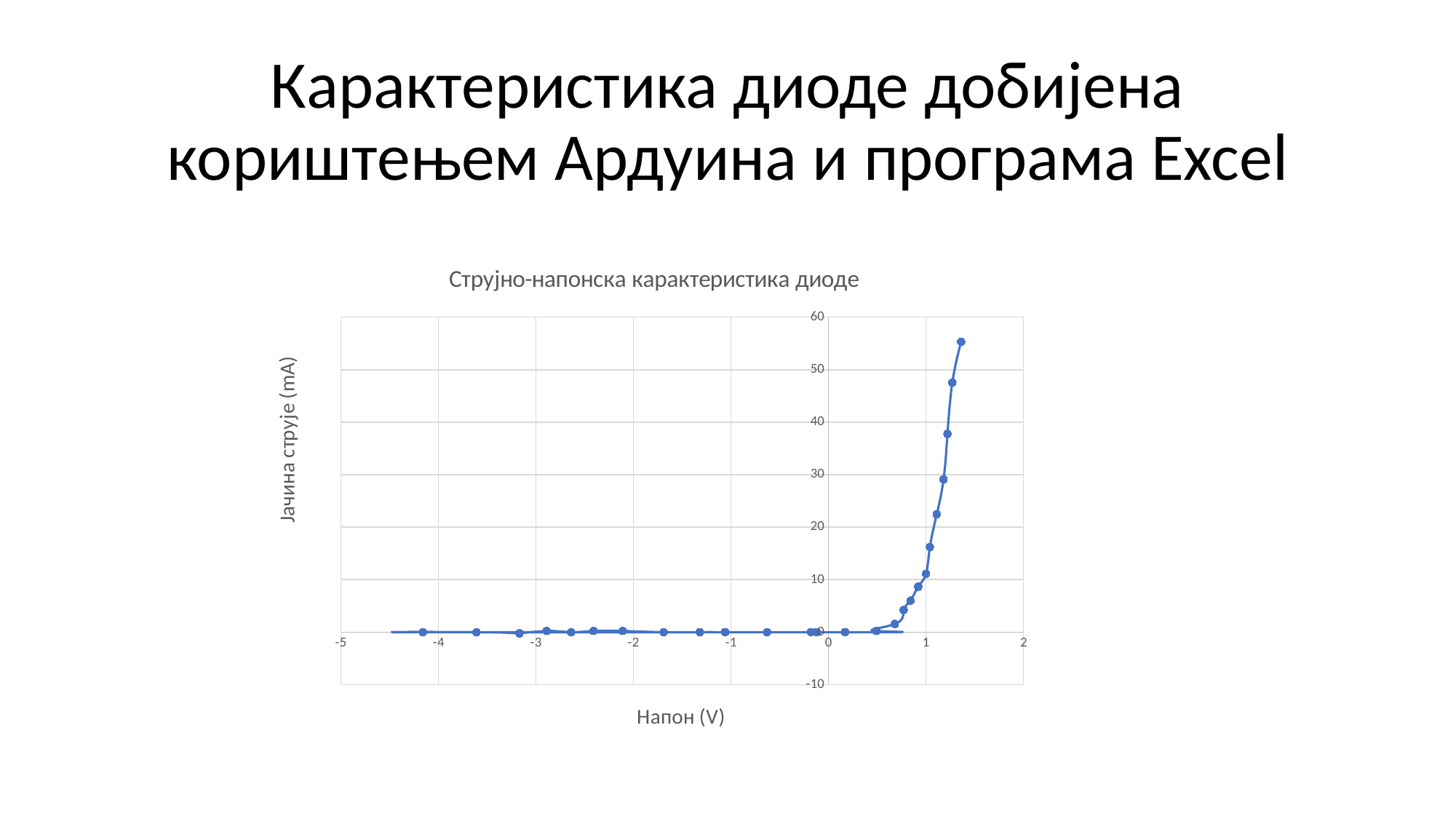

# Карактеристика диоде добијена кориштењем Ардуина и програма Excel

### Chart: Струјно-напонска карактеристика диоде

| Category |  |
|---|---|